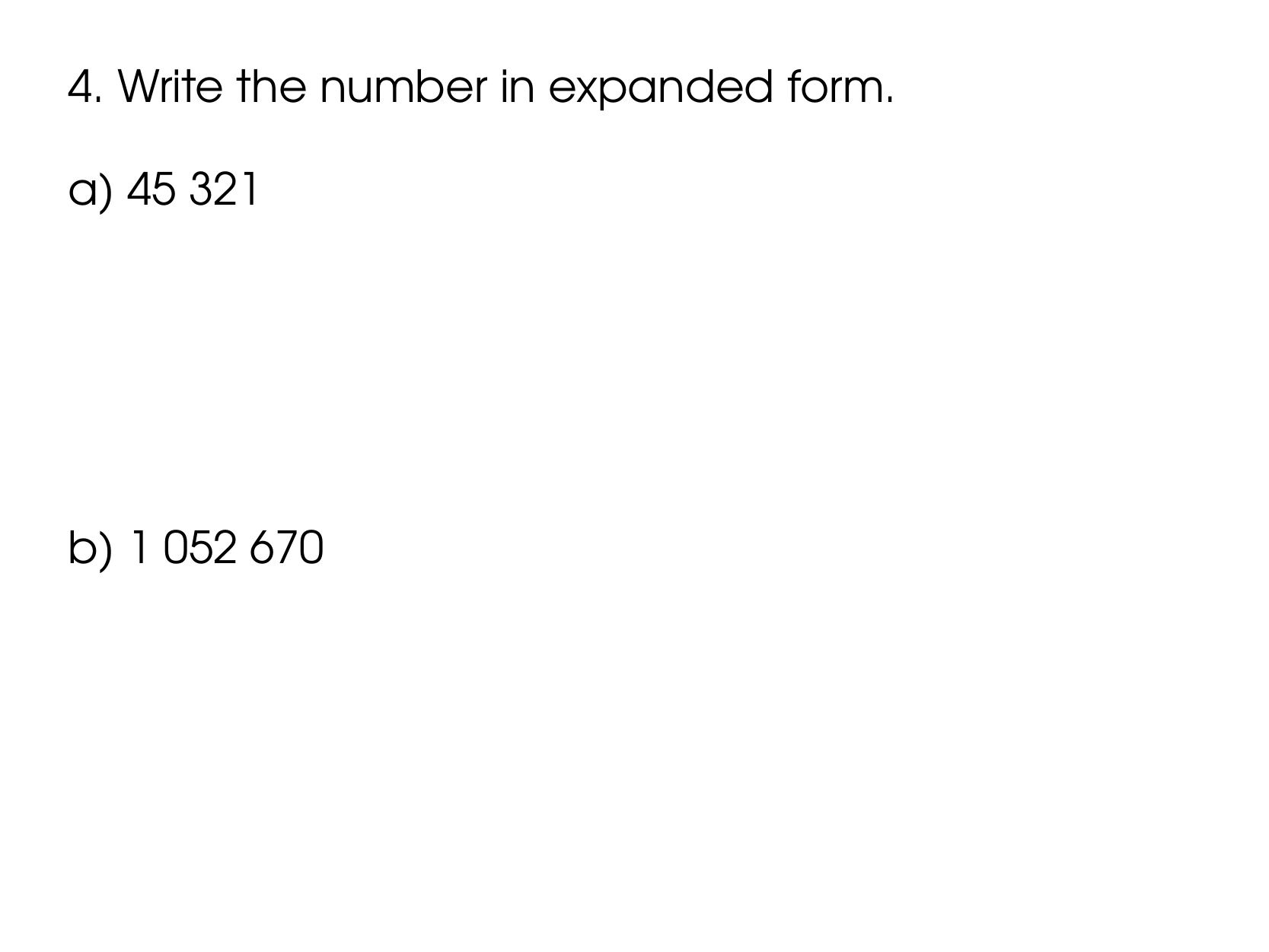

4. Write the number in expanded form.
a) 45 321
b) 1 052 670